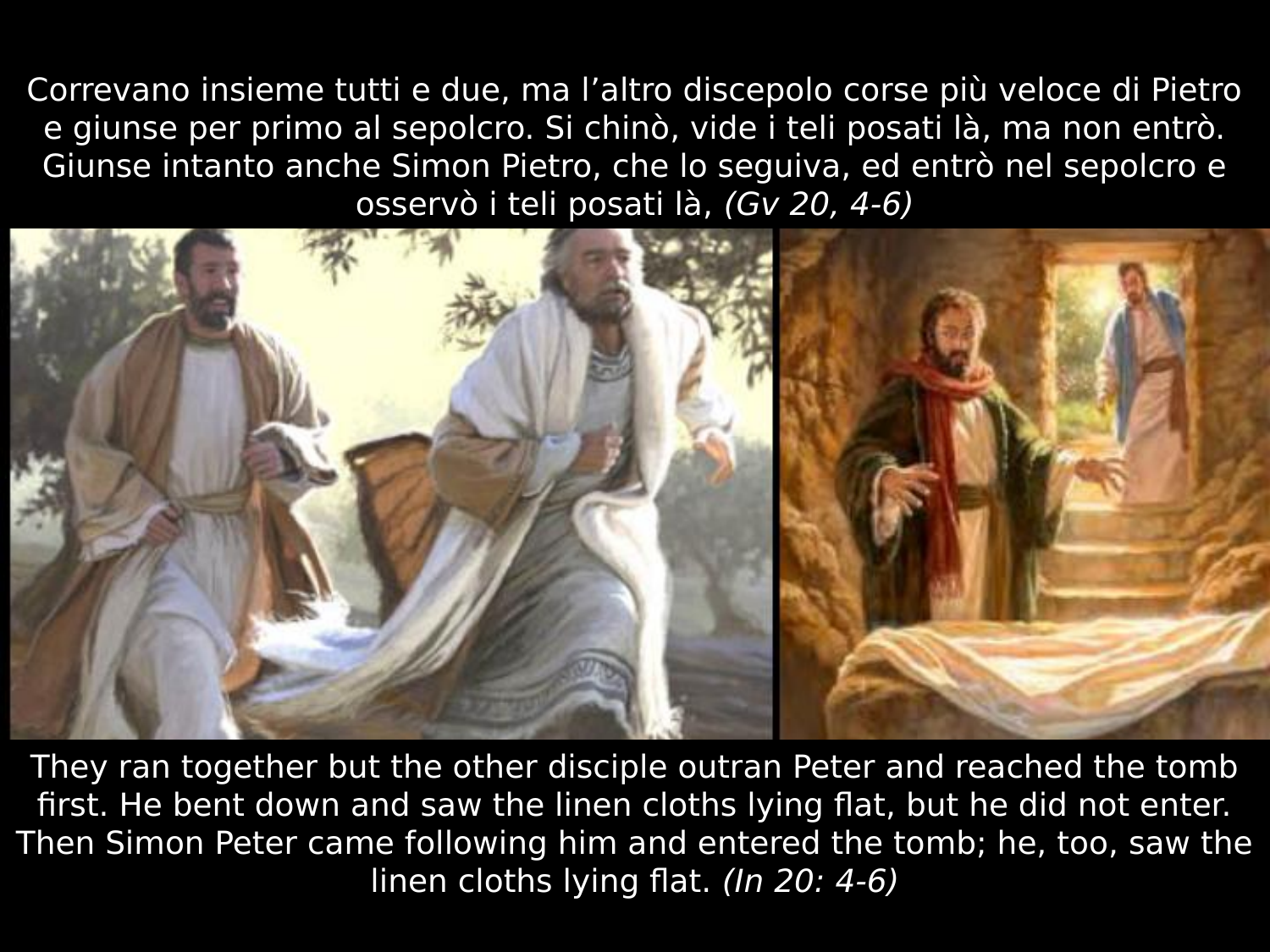

Correvano insieme tutti e due, ma l’altro discepolo corse più veloce di Pietro e giunse per primo al sepolcro. Si chinò, vide i teli posati là, ma non entrò. Giunse intanto anche Simon Pietro, che lo seguiva, ed entrò nel sepolcro e osservò i teli posati là, (Gv 20, 4-6)
They ran together but the other disciple outran Peter and reached the tomb first. He bent down and saw the linen cloths lying flat, but he did not enter. Then Simon Peter came following him and entered the tomb; he, too, saw the linen cloths lying flat. (In 20: 4-6)